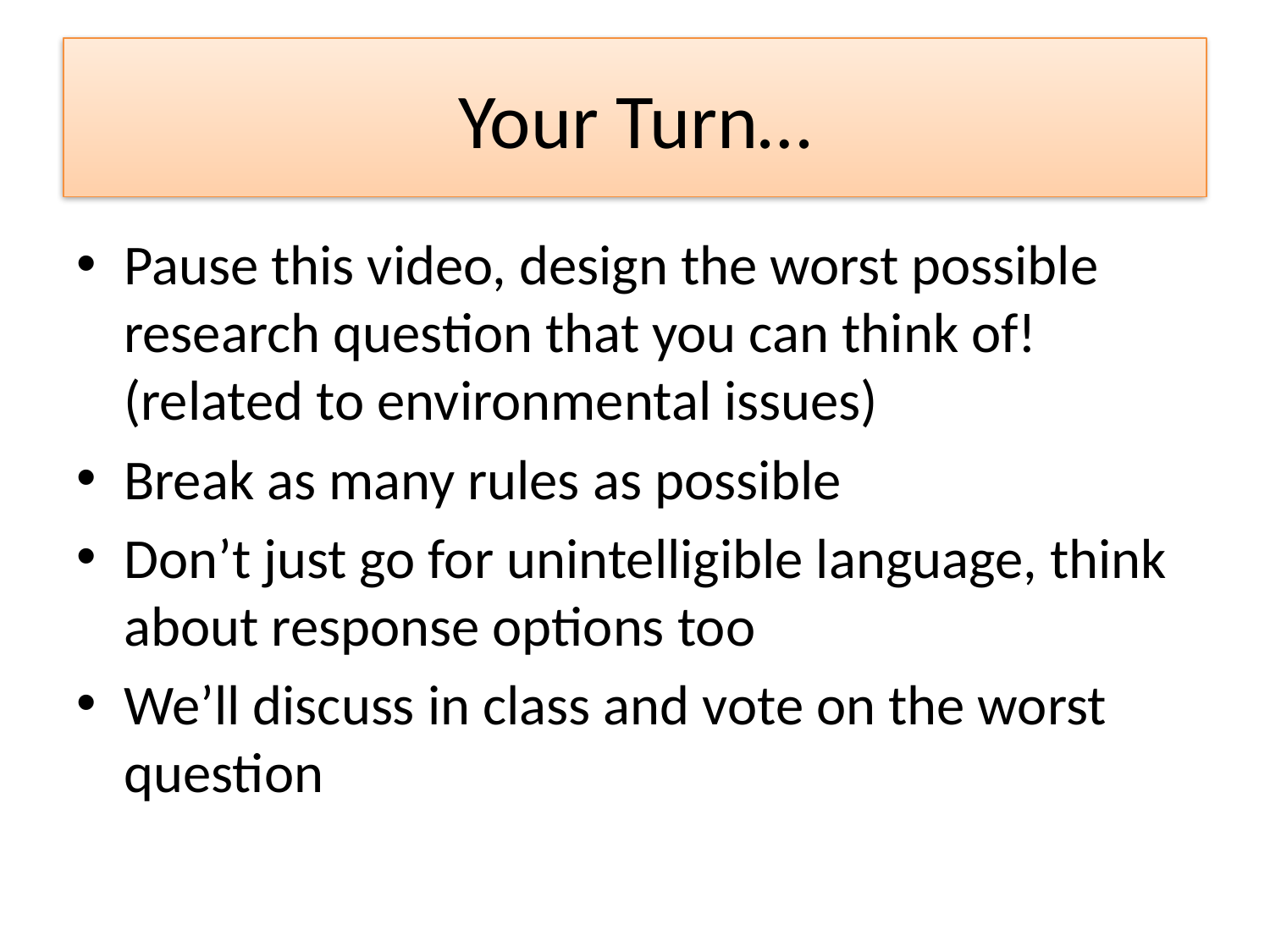

# Your Turn…
Pause this video, design the worst possible research question that you can think of! (related to environmental issues)
Break as many rules as possible
Don’t just go for unintelligible language, think about response options too
We’ll discuss in class and vote on the worst question